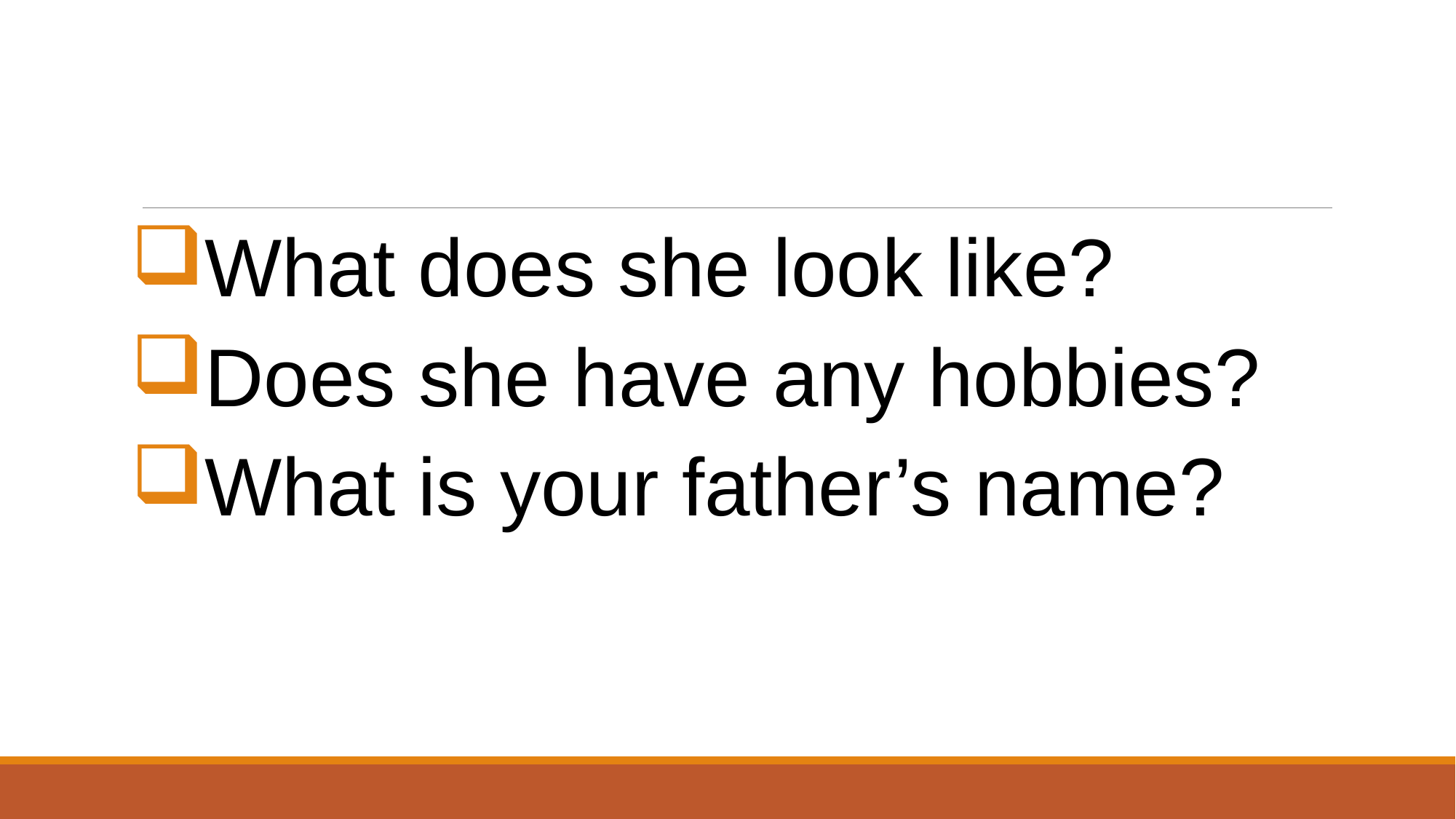

#
What does she look like?
Does she have any hobbies?
What is your father’s name?